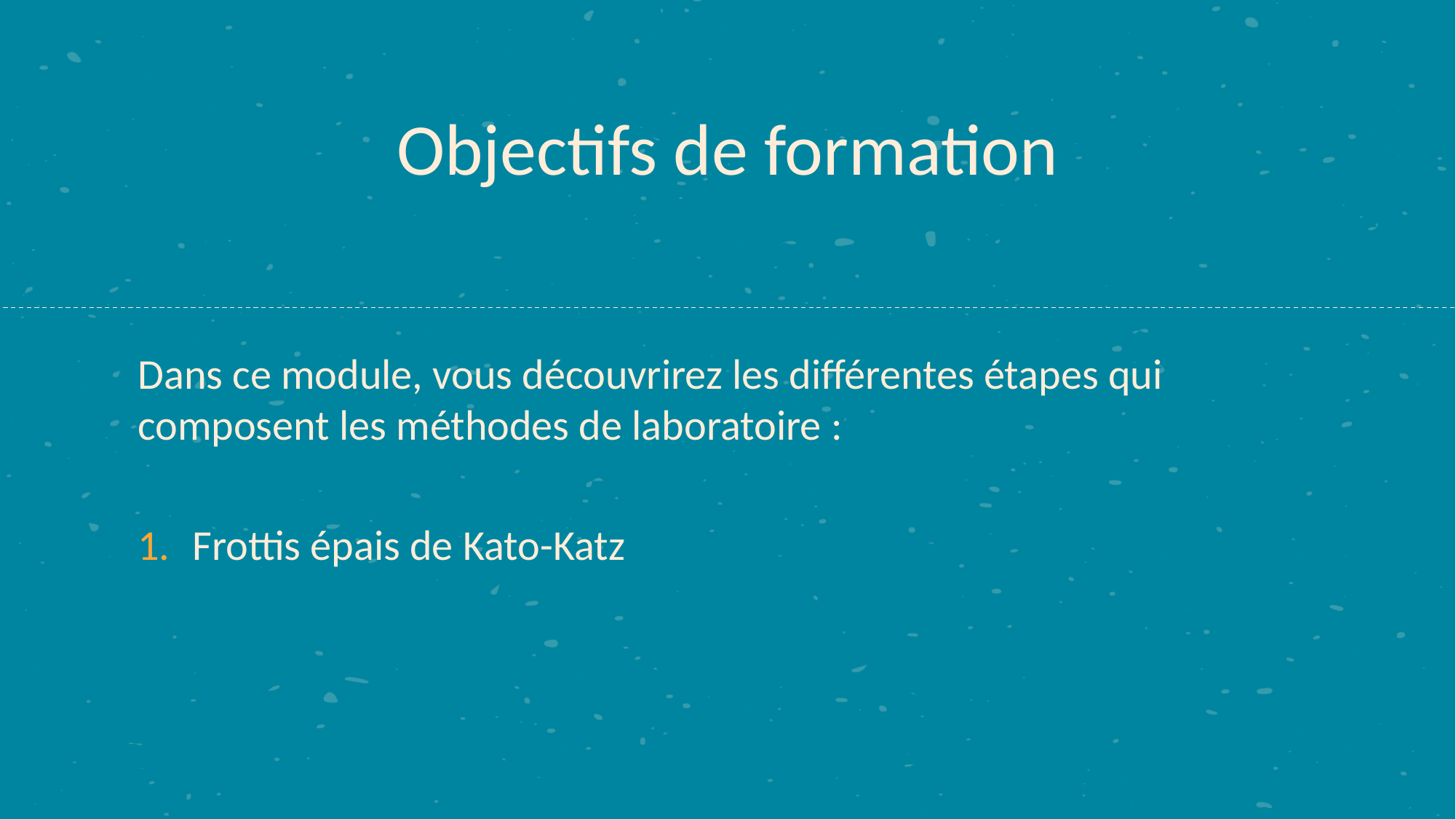

# Objectifs de formation
Dans ce module, vous découvrirez les différentes étapes qui composent les méthodes de laboratoire :

Frottis épais de Kato-Katz